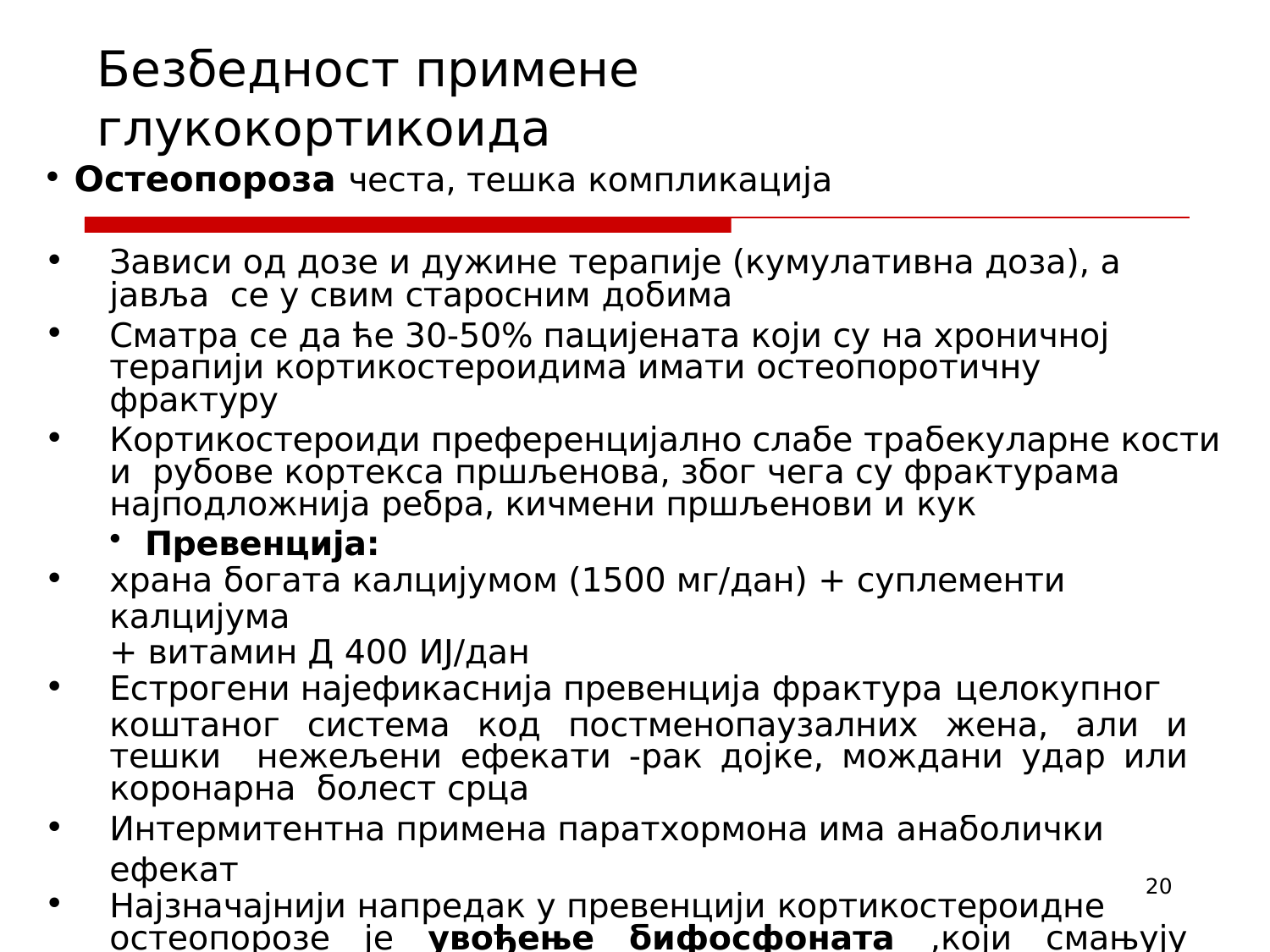

# Безбедност примене глукокортикоида
Остеопороза честа, тешка компликација

Зависи од дозе и дужине терапије (кумулативна доза), а јавља  се у свим старосним добима
Сматра се да ће 30-50% пацијената који су на хроничној  терапији кортикостероидима имати остеопоротичну фрактуру
Кортикостероиди преференцијално слабе трабекуларне кости и  рубове кортекса пршљенова, због чега су фрактурама  најподложнија ребра, кичмени пршљенови и кук
Превенција:
храна богата калцијумом (1500 мг/дан) + суплементи калцијума
+ витамин Д 400 ИЈ/дан
Естрогени најефикаснија превенција фрактура целокупног
коштаног система код постменопаузалних жена, али и тешки  нежељени ефекати -рак дојке, мождани удар или коронарна  болест срца
Интермитентна примена паратхормона има анаболички ефекат
Најзначајнији напредак у превенцији кортикостероидне
остеопорозе је увођење бифосфоната ,који смањују губитак
   коштане масе и инциденцу фрактура
20